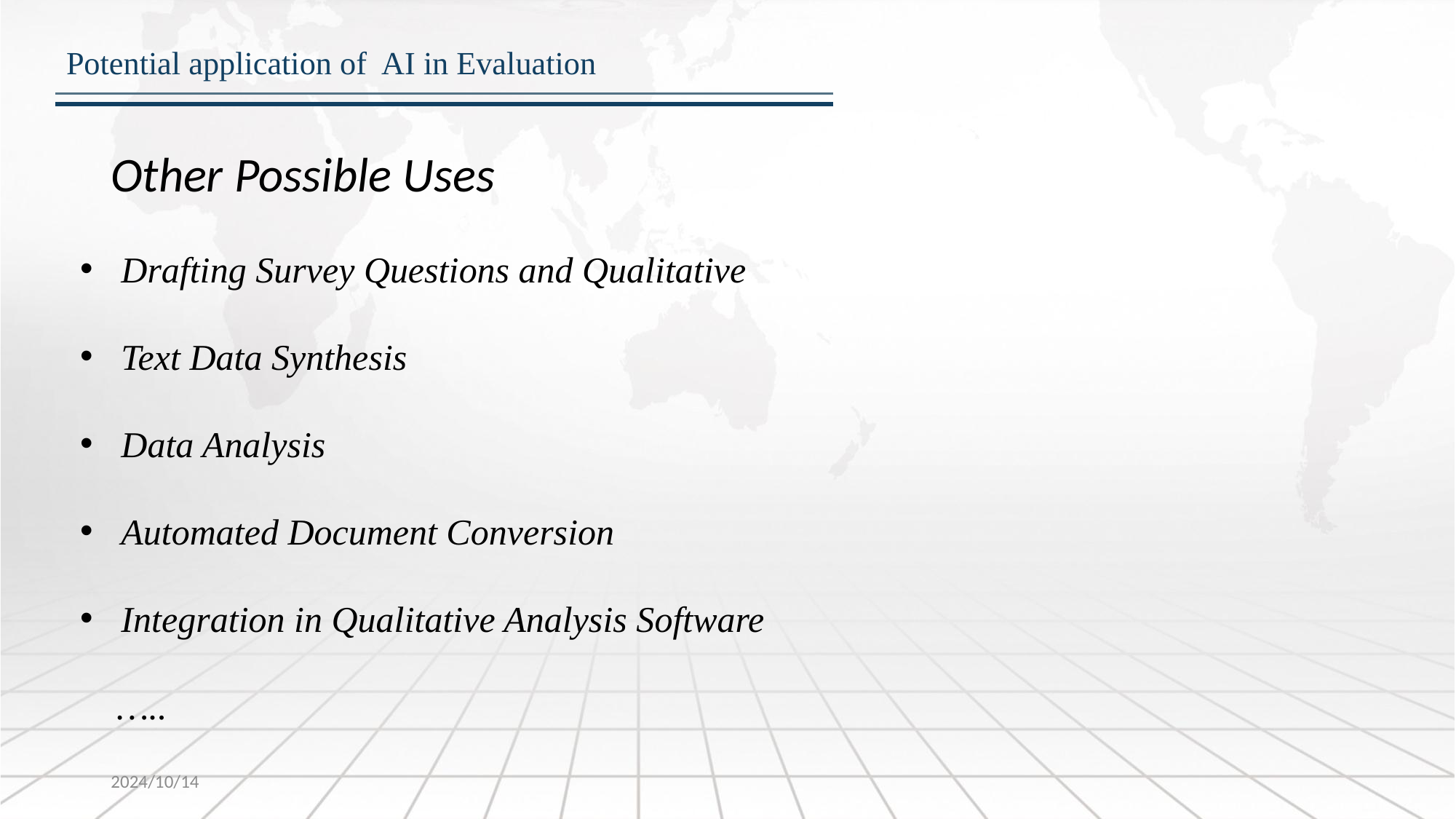

# Potential application of  AI in Evaluation
Other Possible Uses
Drafting Survey Questions and Qualitative

Text Data Synthesis

Data Analysis

Automated Document Conversion

Integration in Qualitative Analysis Software

    …..
2024/10/14